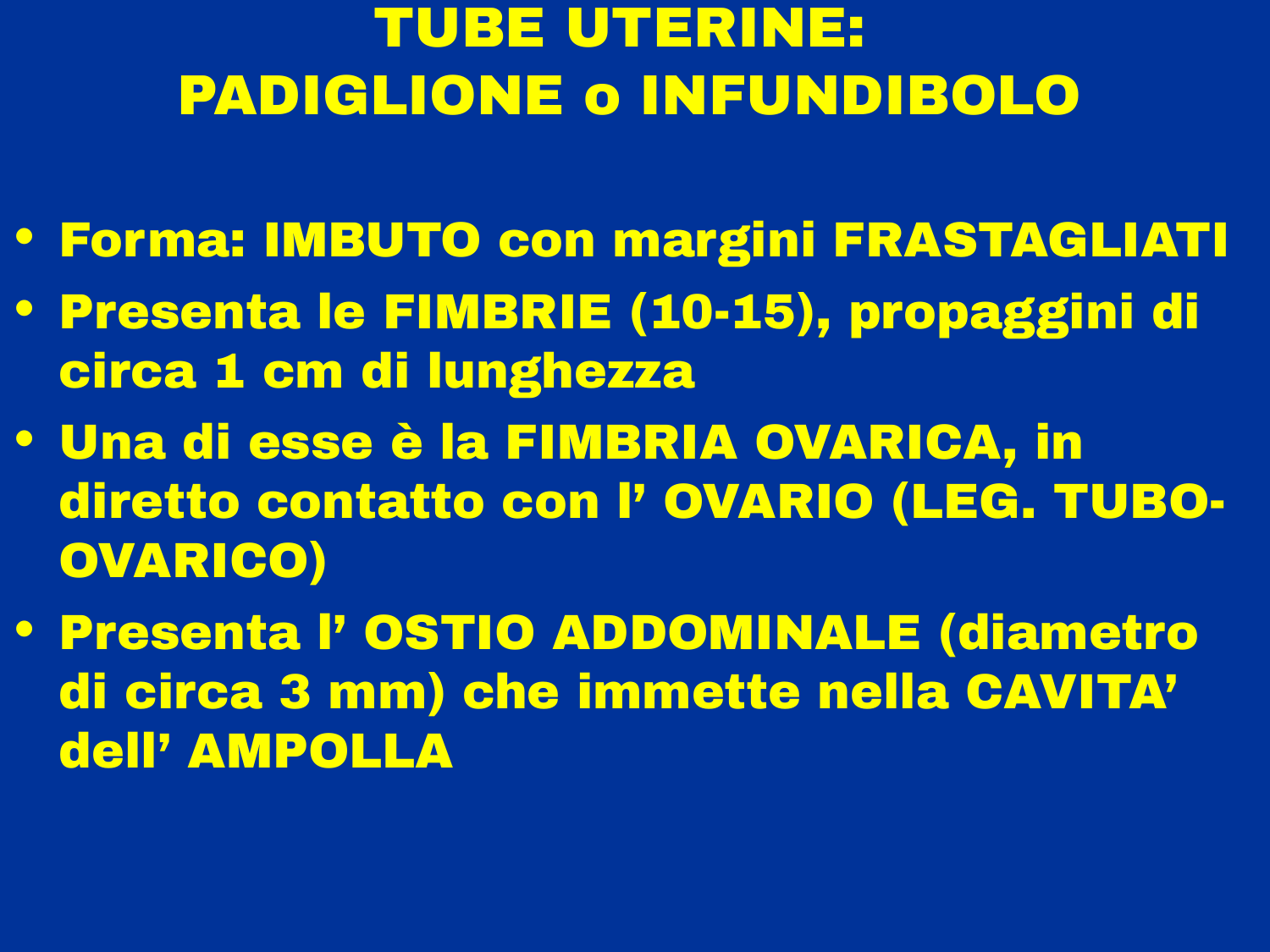

# TUBE UTERINE: PADIGLIONE o INFUNDIBOLO
Forma: IMBUTO con margini FRASTAGLIATI
Presenta le FIMBRIE (10-15), propaggini di circa 1 cm di lunghezza
Una di esse è la FIMBRIA OVARICA, in diretto contatto con l’ OVARIO (LEG. TUBO-OVARICO)
Presenta l’ OSTIO ADDOMINALE (diametro di circa 3 mm) che immette nella CAVITA’ dell’ AMPOLLA